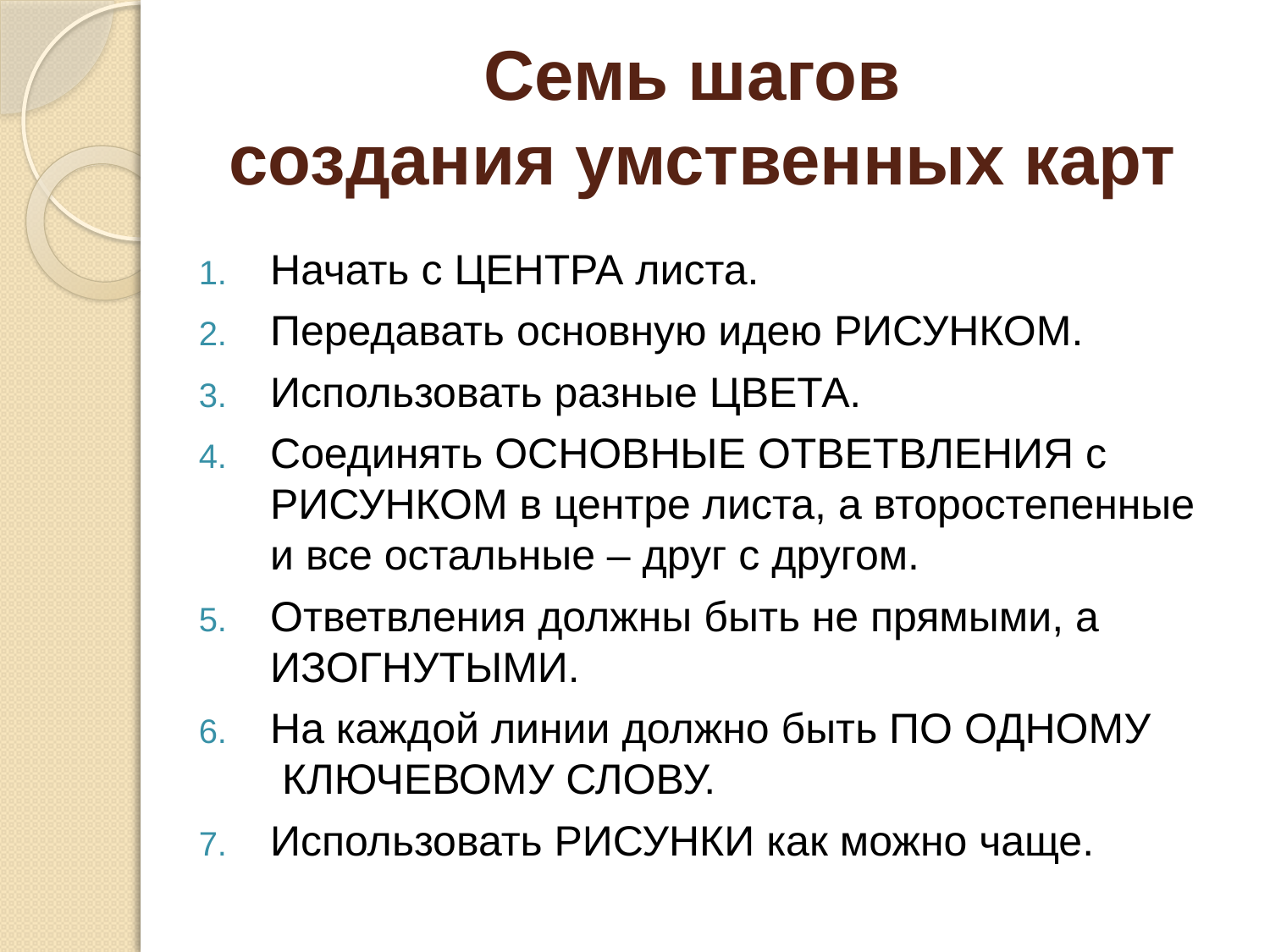

# Семь шагов создания умственных карт
Начать с ЦЕНТРА листа.
Передавать основную идею РИСУНКОМ.
Использовать разные ЦВЕТА.
Соединять ОСНОВНЫЕ ОТВЕТВЛЕНИЯ с РИСУНКОМ в центре листа, а второстепенные и все остальные – друг с другом.
Ответвления должны быть не прямыми, а ИЗОГНУТЫМИ.
На каждой линии должно быть ПО ОДНОМУ  КЛЮЧЕВОМУ СЛОВУ.
Использовать РИСУНКИ как можно чаще.